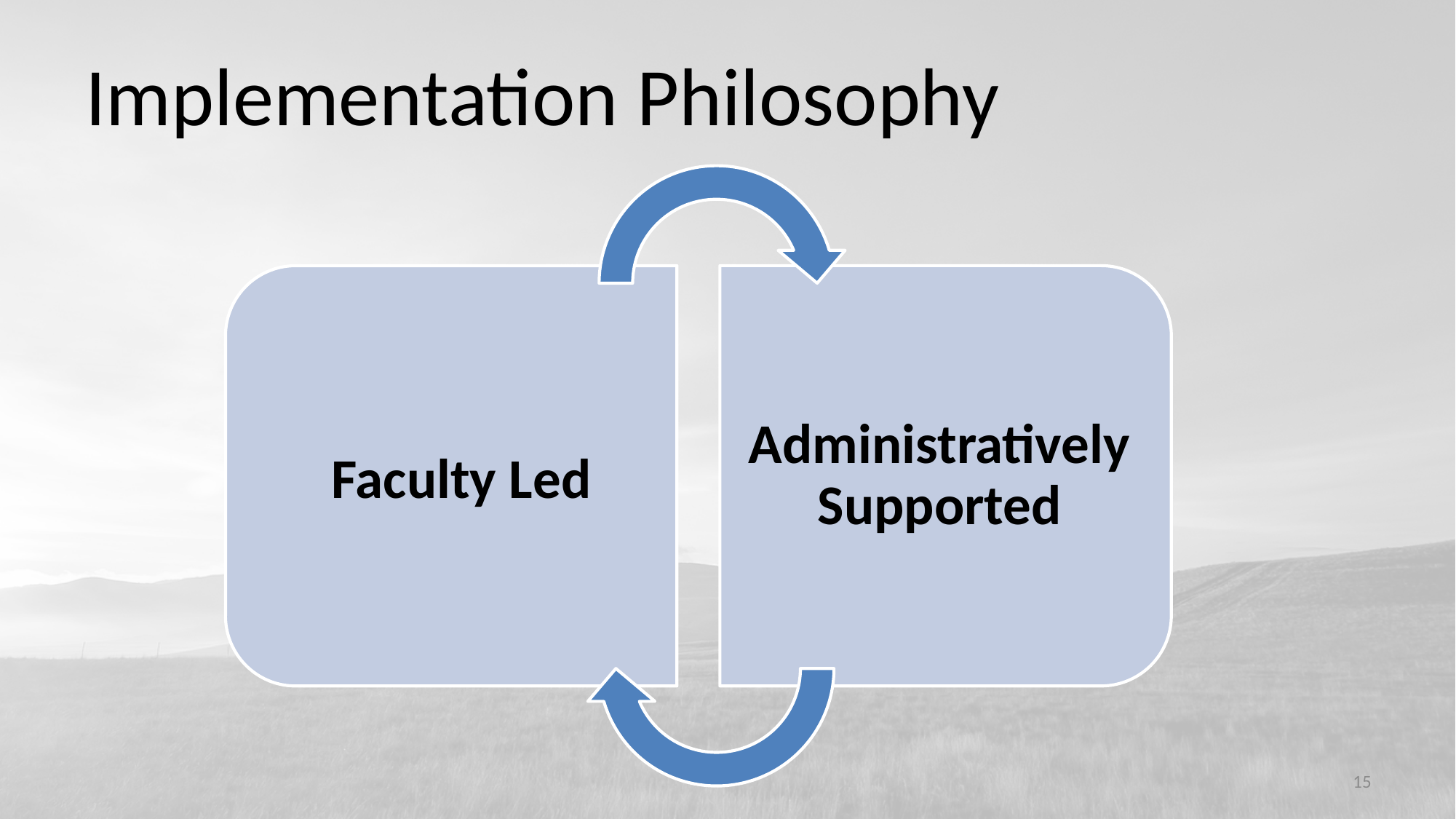

Implementation Philosophy
Faculty Led
Administratively Supported
15